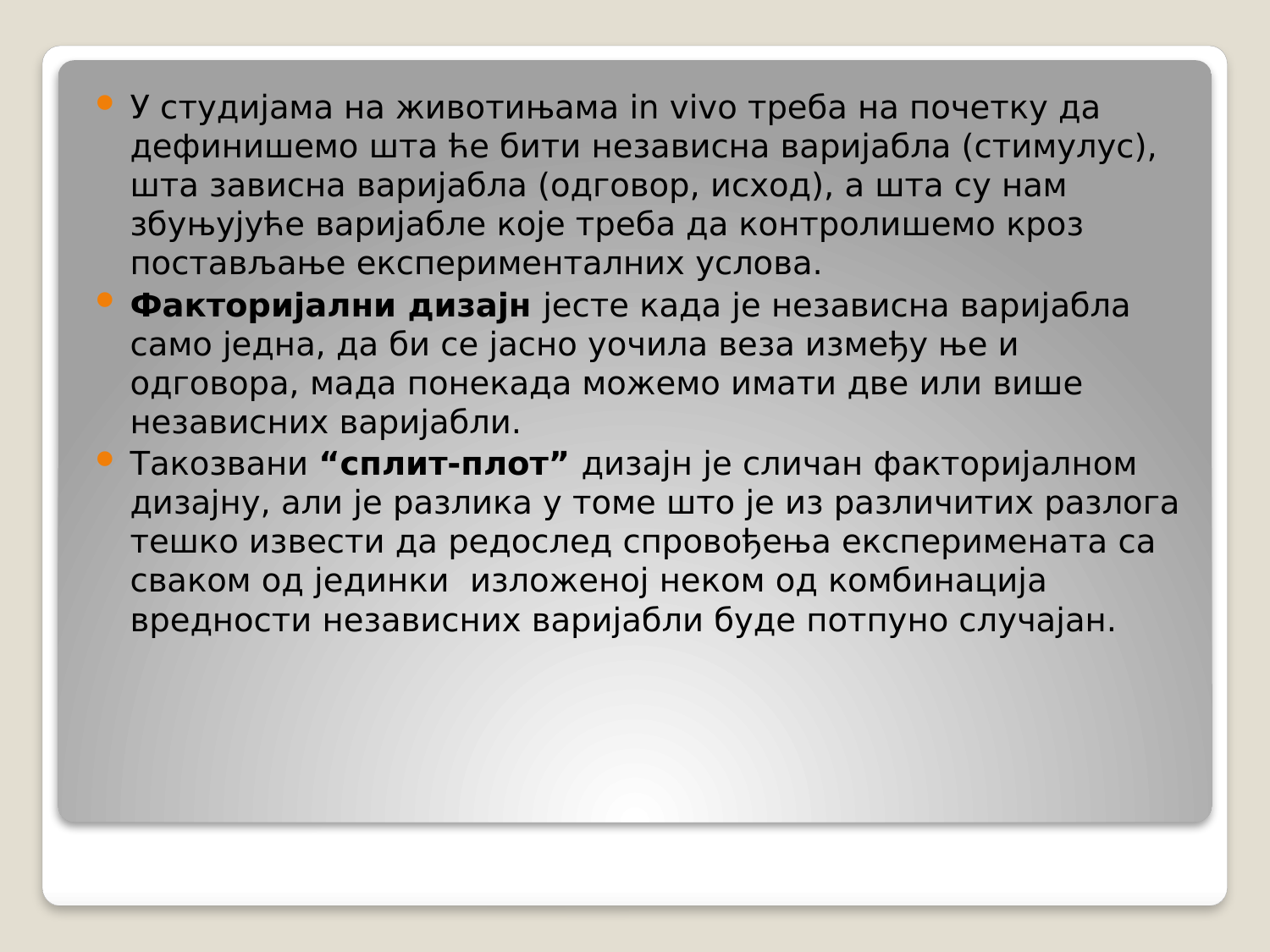

У студијама на животињама in vivo треба на почетку да дефинишемо шта ће бити независна варијабла (стимулус), шта зависна варијабла (одговор, исход), а шта су нам збуњујуће варијабле које треба да контролишемо кроз постављање експерименталних услова.
Факторијални дизајн јесте када је независна варијабла само једна, да би се јасно уочила веза између ње и одговора, мада понекада можемо имати две или више независних варијабли.
Такозвани “сплит-плот” дизајн је сличан факторијалном дизајну, али је разлика у томе што је из различитих разлога тешко извести да редослед спровођења експеримената са сваком од јединки  изложеној неком од комбинација вредности независних варијабли буде потпуно случајан.

#